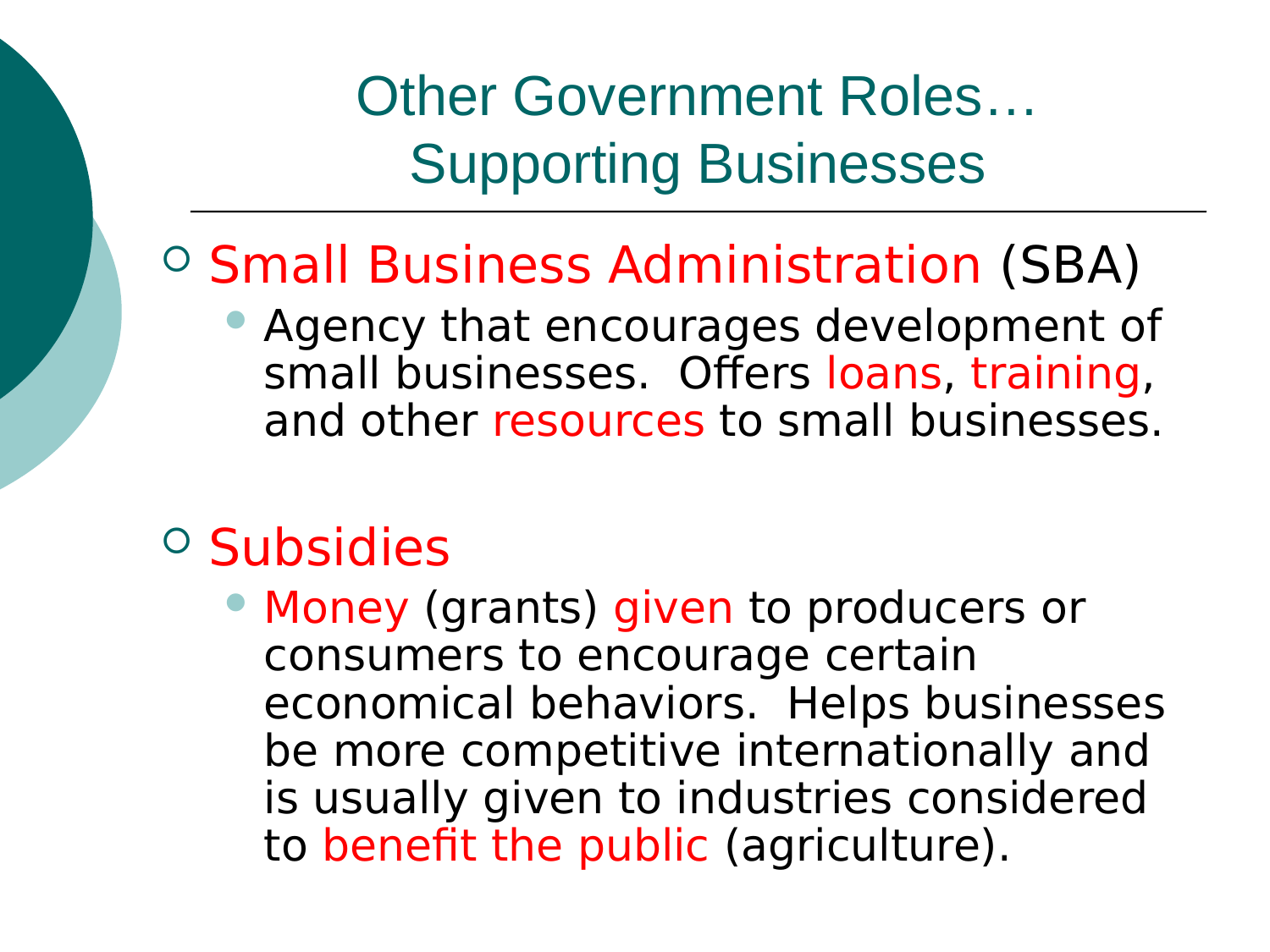

# Other Government Roles… Supporting Businesses
Small Business Administration (SBA)
Agency that encourages development of small businesses.  Offers loans, training, and other resources to small businesses.

Subsidies
Money (grants) given to producers or consumers to encourage certain economical behaviors.  Helps businesses be more competitive internationally and is usually given to industries considered to benefit the public (agriculture).